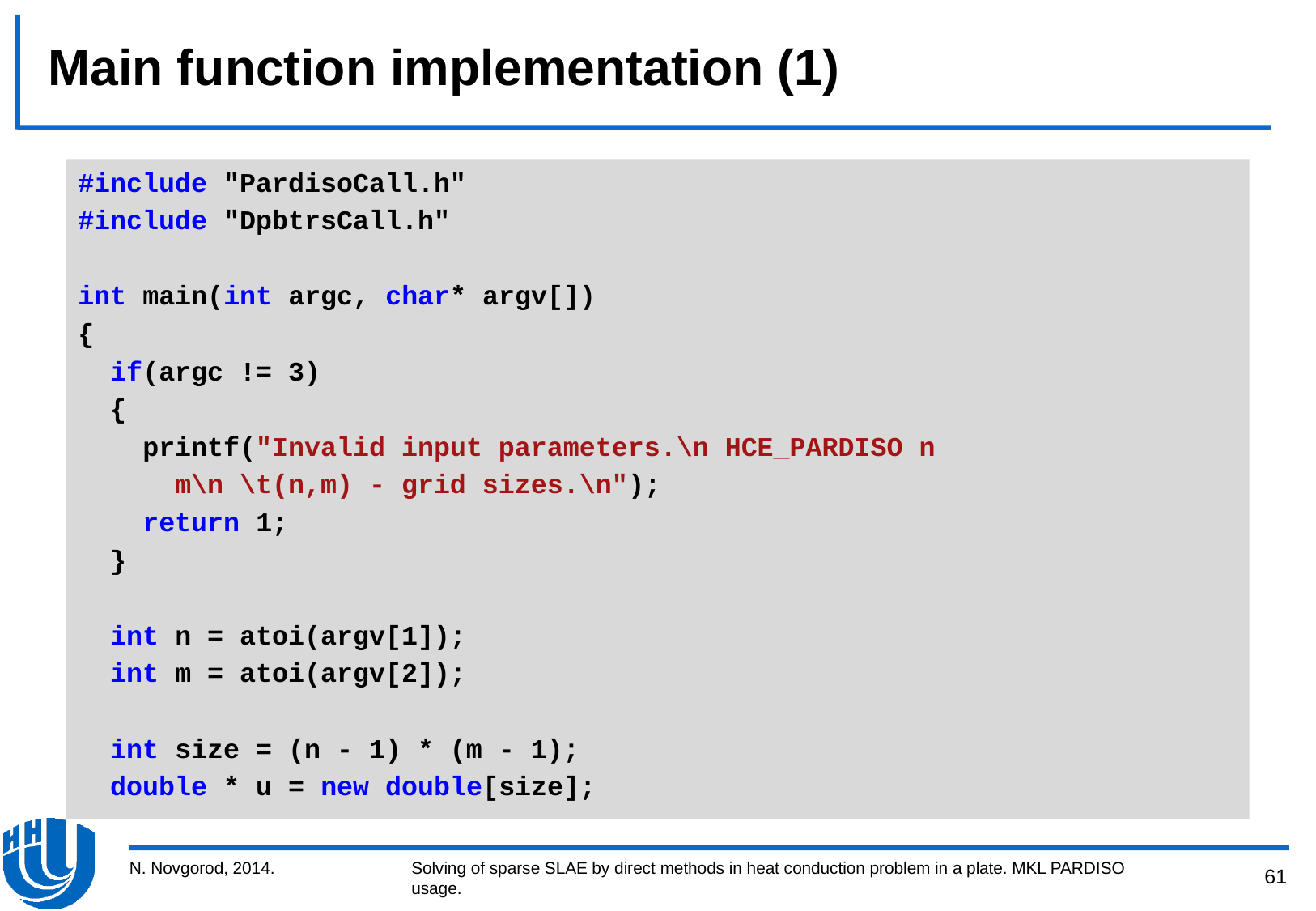

# Main function implementation (1)
#include "PardisoCall.h"
#include "DpbtrsCall.h"

int main(int argc, char* argv[])
{
  if(argc != 3)
  {
    printf("Invalid input parameters.\n HCE_PARDISO n
      m\n \t(n,m) - grid sizes.\n");
    return 1;
  }

  int n = atoi(argv[1]);
  int m = atoi(argv[2]);

  int size = (n - 1) * (m - 1);
  double * u = new double[size];

N. Novgorod, 2014.
Solving of sparse SLAE by direct methods in heat conduction problem in a plate. MKL PARDISO usage.